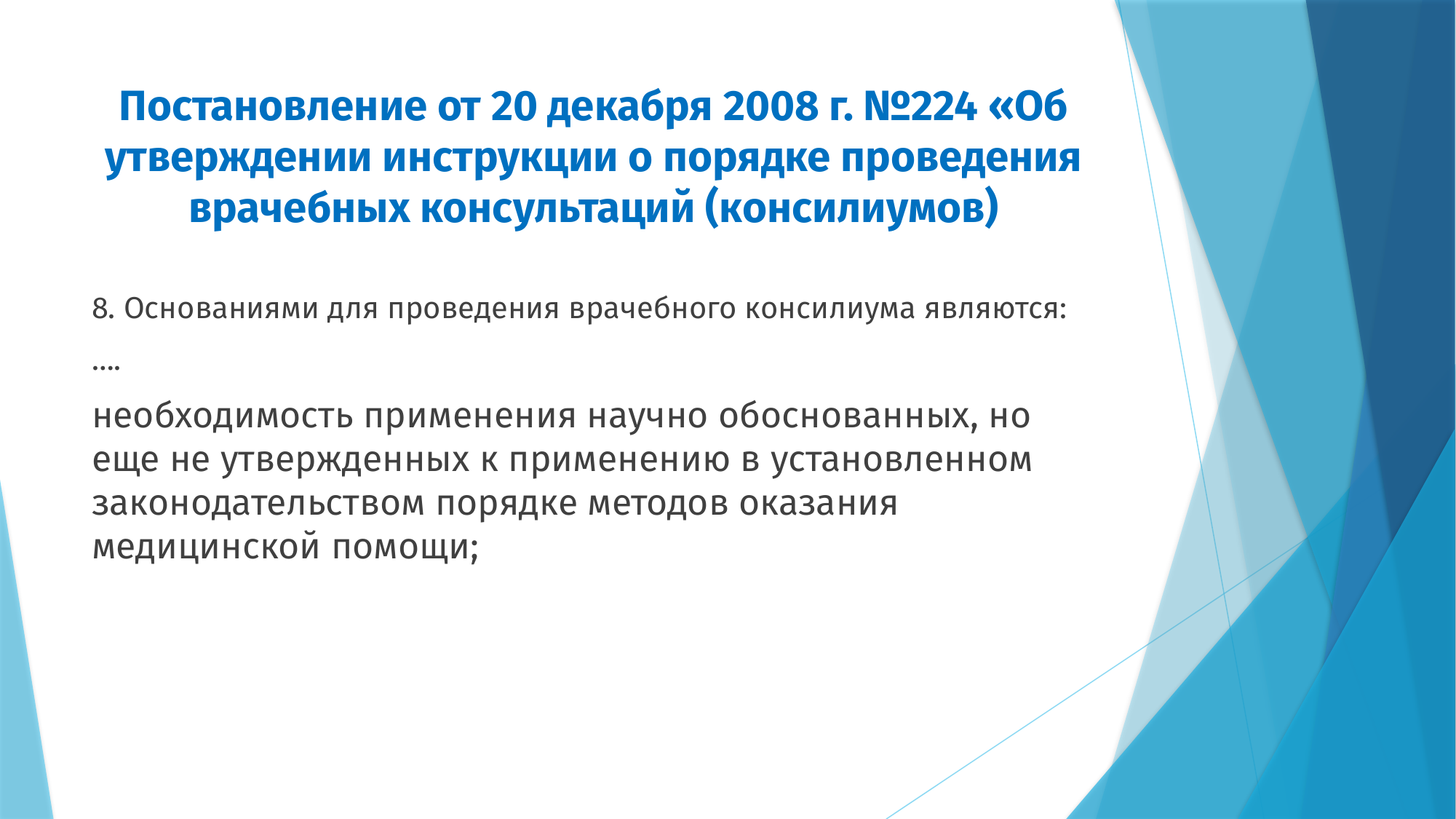

# Постановление от 20 декабря 2008 г. №224 «Об утверждении инструкции о порядке проведения врачебных консультаций (консилиумов)
8. Основаниями для проведения врачебного консилиума являются:
….
необходимость применения научно обоснованных, но еще не утвержденных к применению в установленном законодательством порядке методов оказания медицинской помощи;